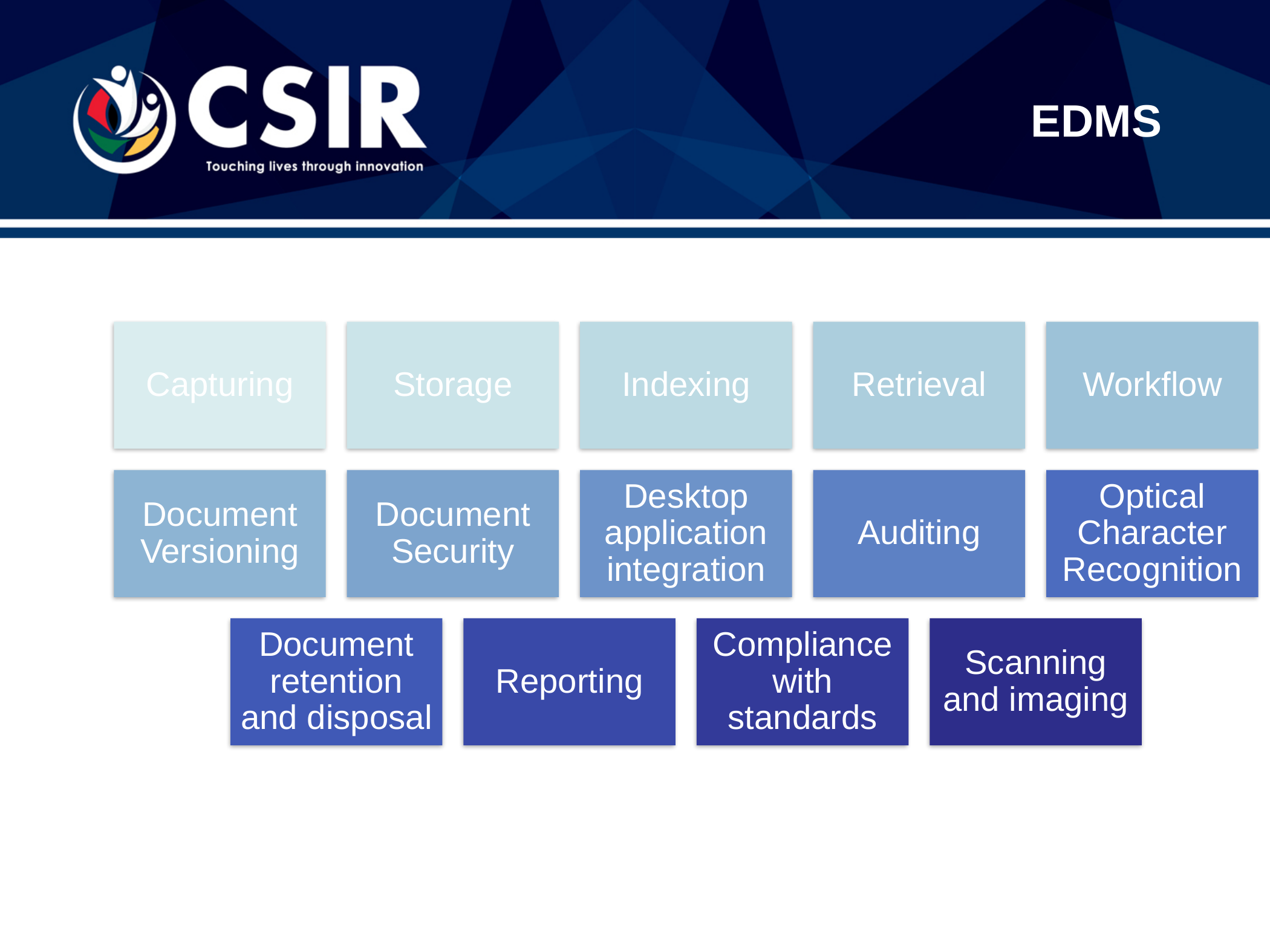

# EDMS
Capturing
Storage
Indexing
Retrieval
Workflow
Document Versioning
Document Security
Desktop application integration
Auditing
Optical Character Recognition
Document retention and disposal
Reporting
Compliance with standards
Scanning and imaging